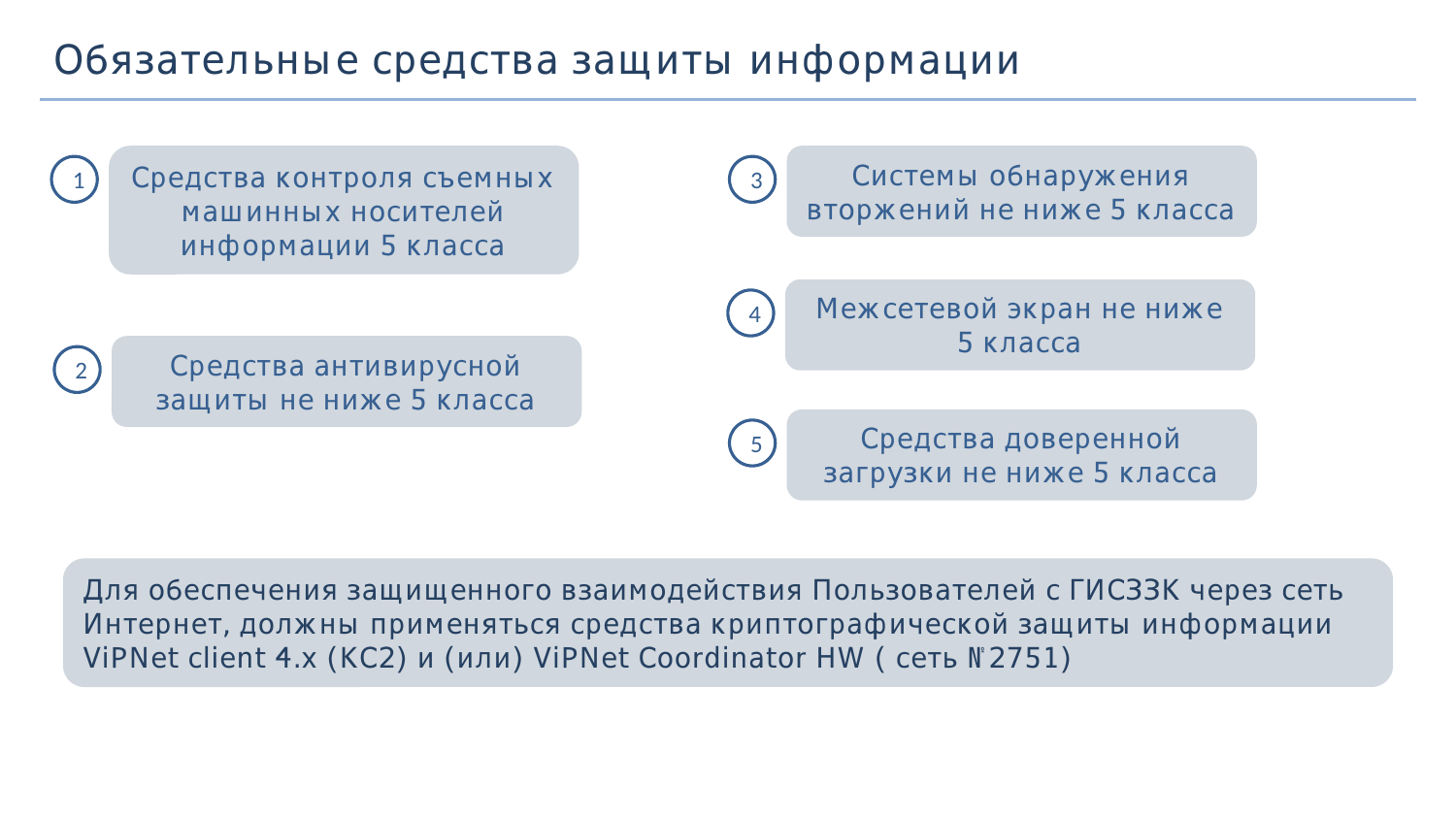

Обязательные средства защиты информации

Средства контроля съемных машинных носителей информации 5 класса
Системы обнаружения вторжений не ниже 5 класса
1
3
Межсетевой экран не ниже 5 класса
4
Средства антивирусной защиты не ниже 5 класса
2
Средства доверенной загрузки не ниже 5 класса
5
Для обеспечения защищенного взаимодействия Пользователей с ГИСЗЗК через сеть Интернет, должны применяться средства криптографической защиты информации ViPNet client 4.x (КС2) и (или) ViPNet Сoordinator HW ( сеть №2751)